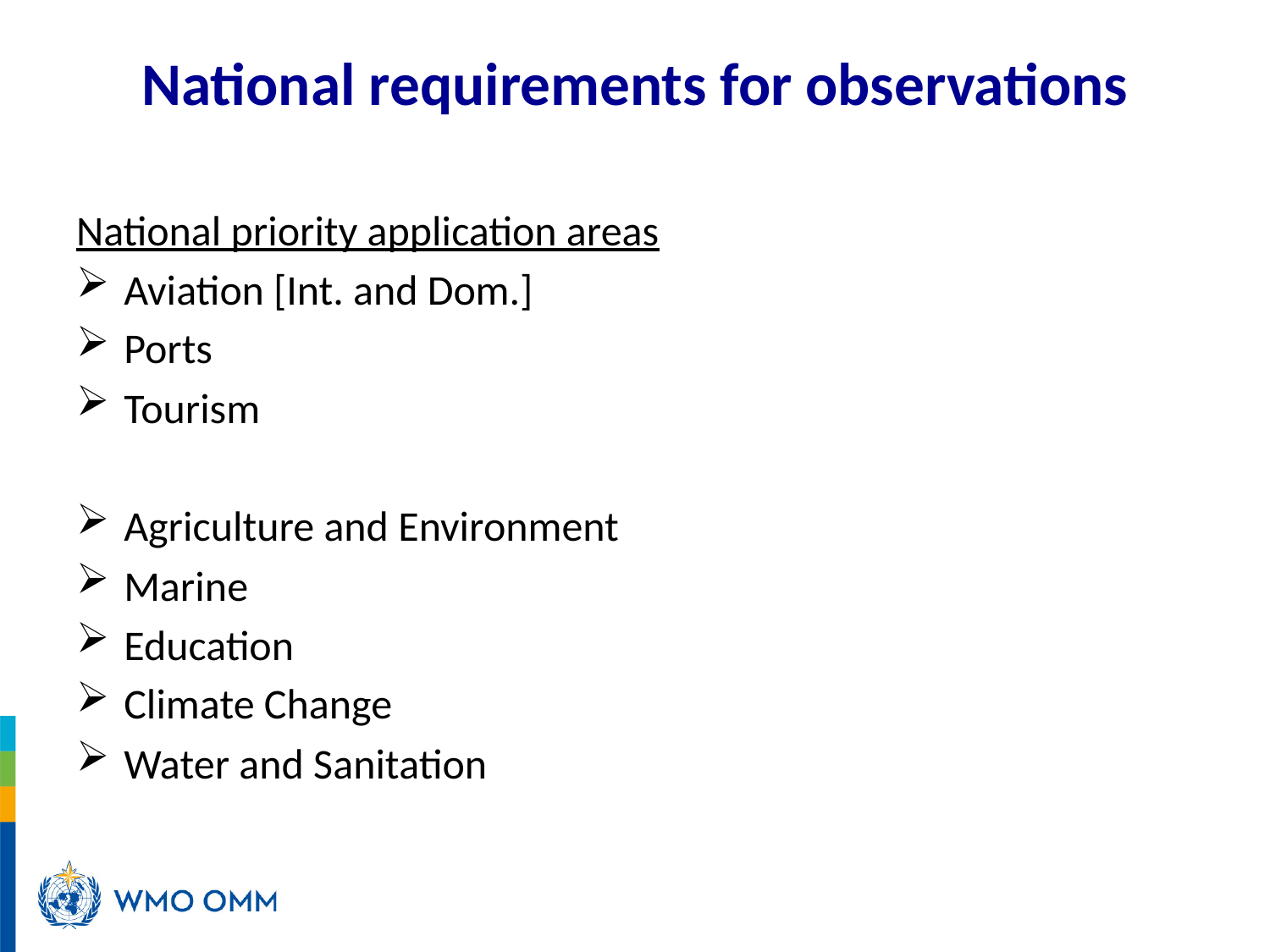

# National requirements for observations
National priority application areas
Aviation [Int. and Dom.]
Ports
Tourism

Agriculture and Environment
Marine
Education
Climate Change
Water and Sanitation